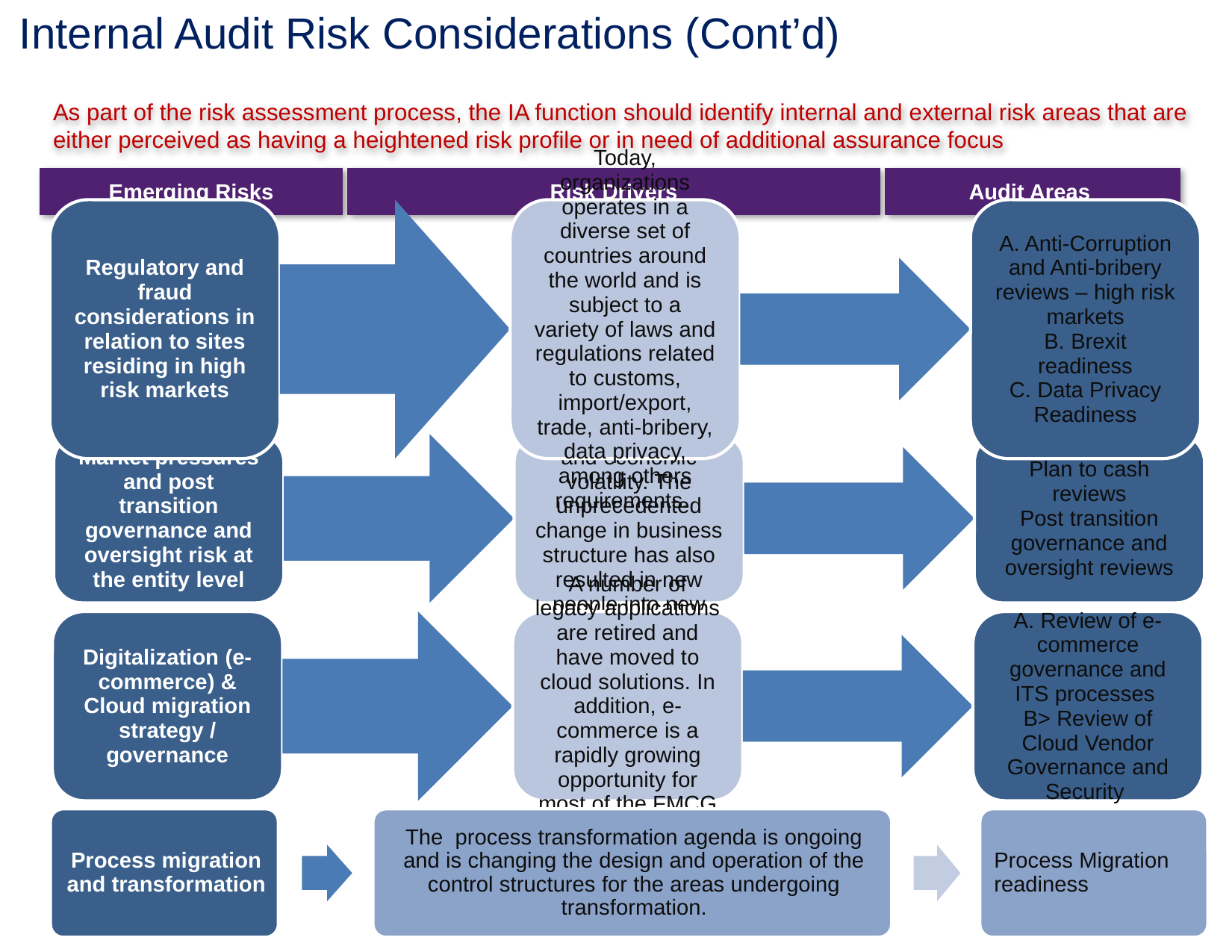

Internal Audit Risk Considerations (Cont’d)

As part of the risk assessment process, the IA function should identify internal and external risk areas that are either perceived as having a heightened risk profile or in need of additional assurance focus
Audit Areas
Emerging Risks
Risk Drivers
Regulatory and fraud considerations in relation to sites residing in high risk markets
A. Anti-Corruption and Anti-bribery reviews – high risk markets
B. Brexit readiness
C. Data Privacy Readiness
Market pressures and post transition governance and oversight risk at the entity level
Plan to cash reviews
Post transition governance and oversight reviews
Digitalization (e-commerce) & Cloud migration strategy / governance
A. Review of e-commerce governance and ITS processes
B> Review of Cloud Vendor Governance and Security
Process migration and transformation

The  process transformation agenda is ongoing and is changing the design and operation of the control structures for the areas undergoing transformation.

Process Migration readiness